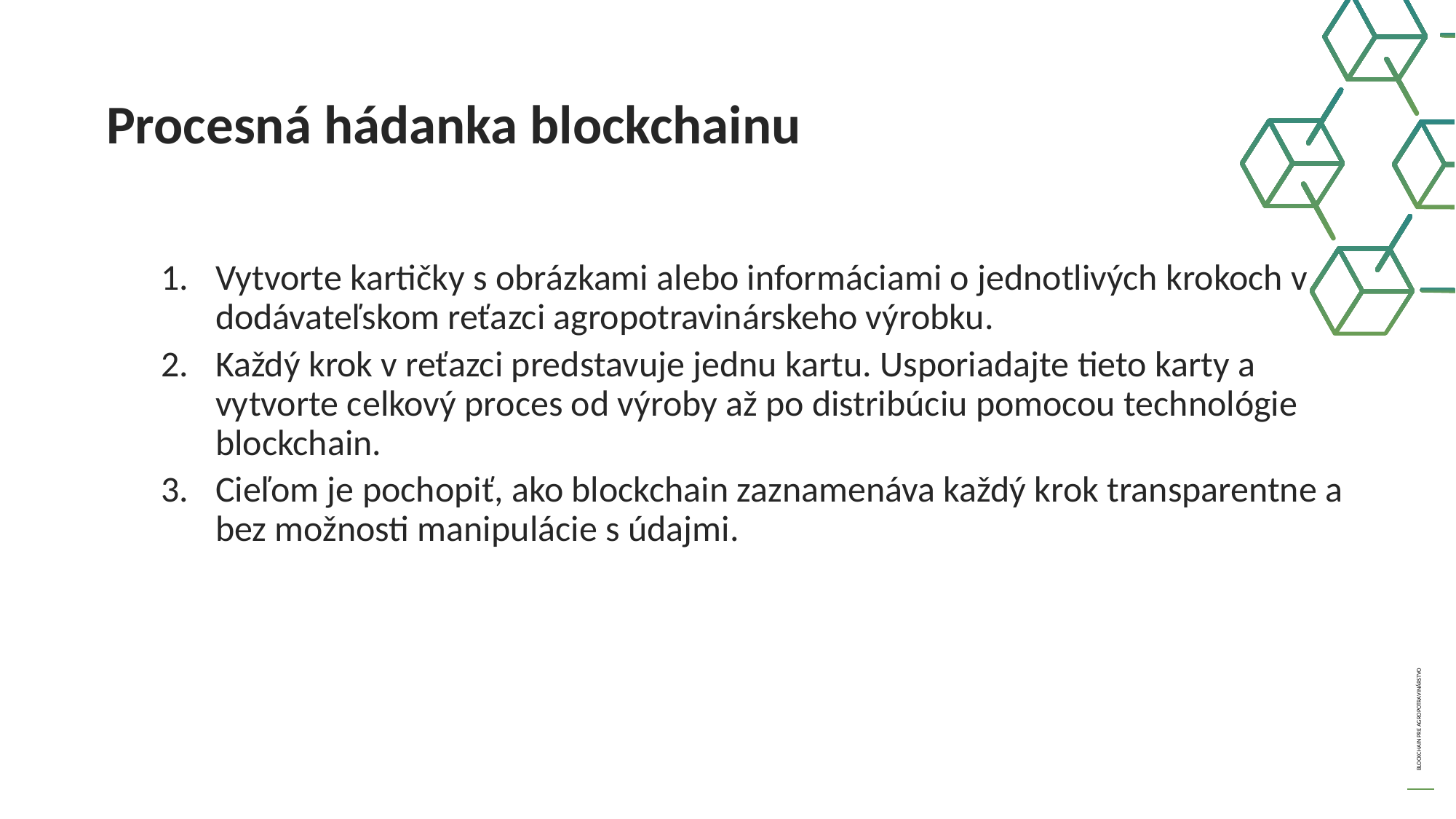

Procesná hádanka blockchainu
Vytvorte kartičky s obrázkami alebo informáciami o jednotlivých krokoch v dodávateľskom reťazci agropotravinárskeho výrobku.
Každý krok v reťazci predstavuje jednu kartu. Usporiadajte tieto karty a vytvorte celkový proces od výroby až po distribúciu pomocou technológie blockchain.
Cieľom je pochopiť, ako blockchain zaznamenáva každý krok transparentne a bez možnosti manipulácie s údajmi.